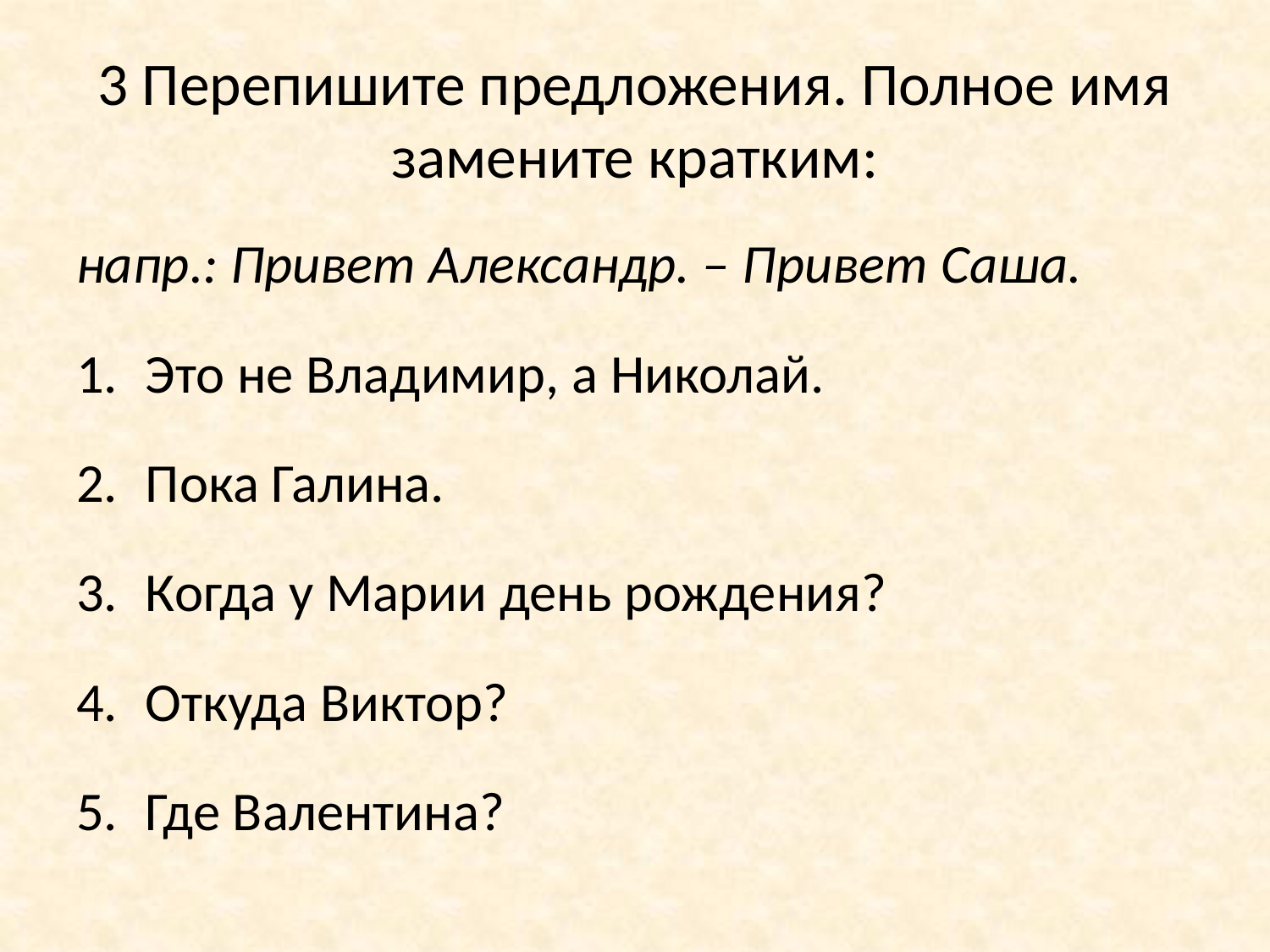

# 3 Перепишите предложения. Полное имя замените кратким:
напр.: Привет Александр. – Привет Саша.
Это не Владимир, а Николай.
Пока Галина.
Когда у Марии день рождения?
Откуда Виктор?
Где Валентина?